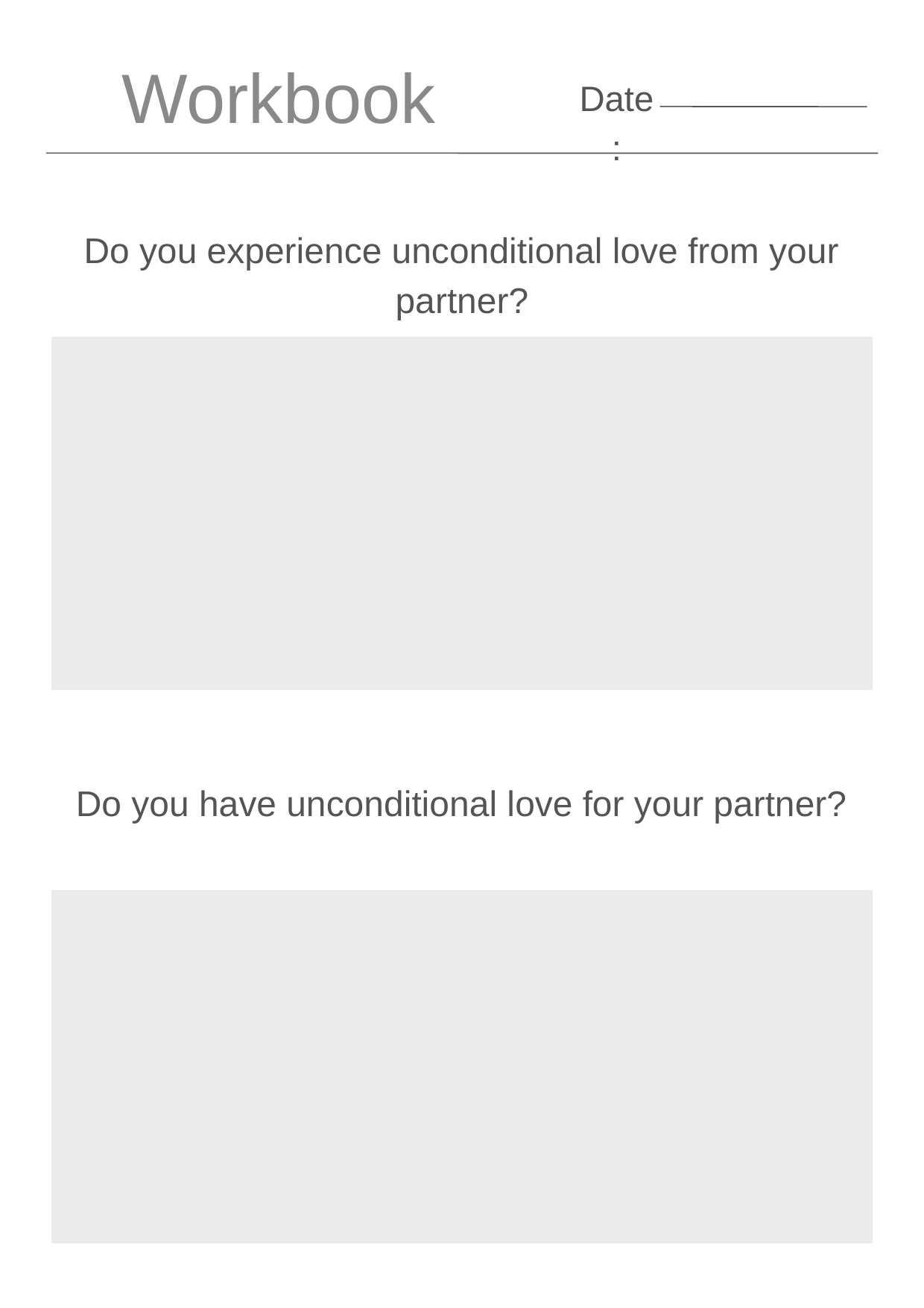

Workbook
Date:

Do you experience unconditional love from your partner?

Do you have unconditional love for your partner?